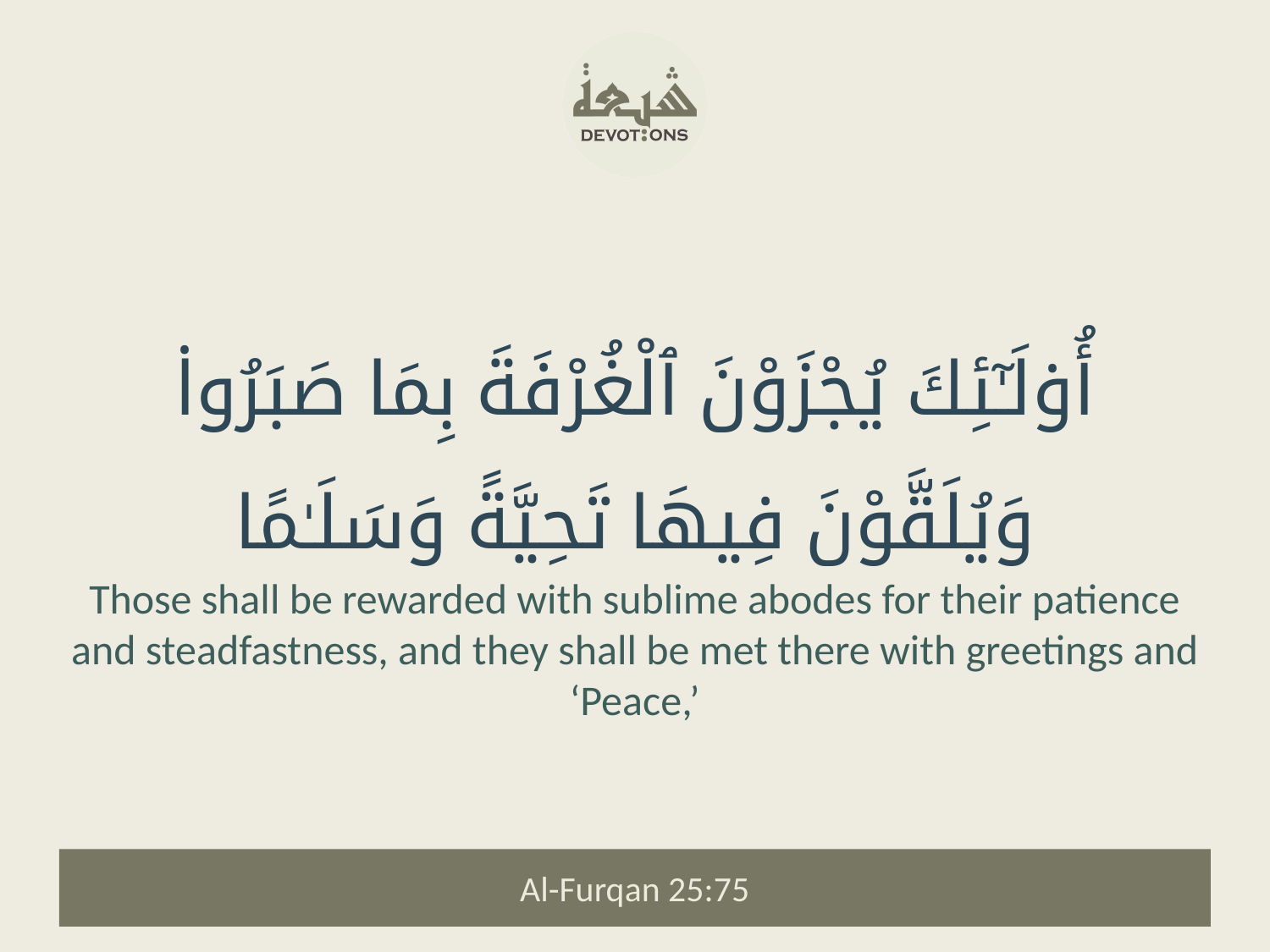

أُو۟لَـٰٓئِكَ يُجْزَوْنَ ٱلْغُرْفَةَ بِمَا صَبَرُوا۟ وَيُلَقَّوْنَ فِيهَا تَحِيَّةً وَسَلَـٰمًا
Those shall be rewarded with sublime abodes for their patience and steadfastness, and they shall be met there with greetings and ‘Peace,’
Al-Furqan 25:75